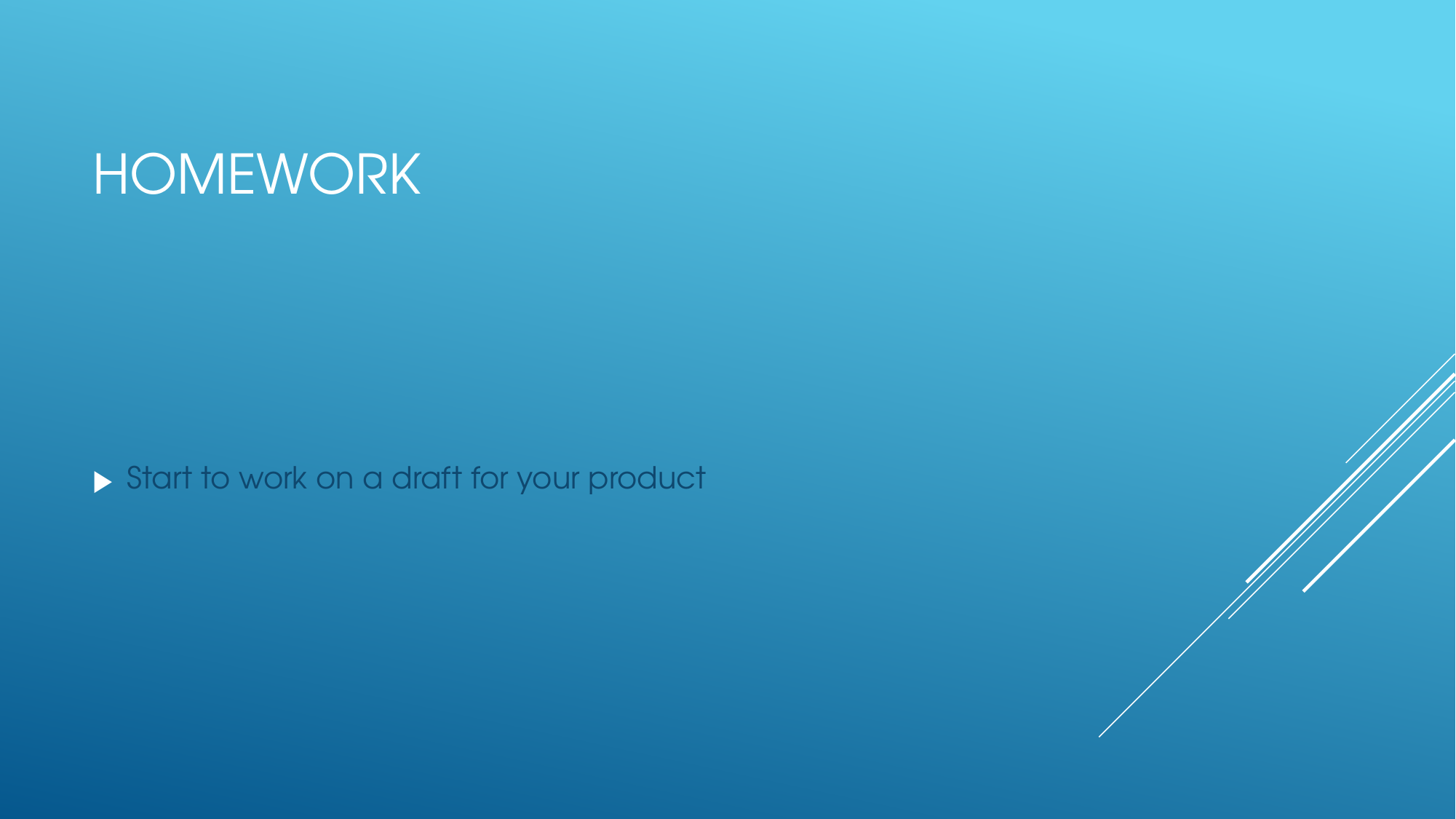

# HOMEWORK
Start to work on a draft for your product